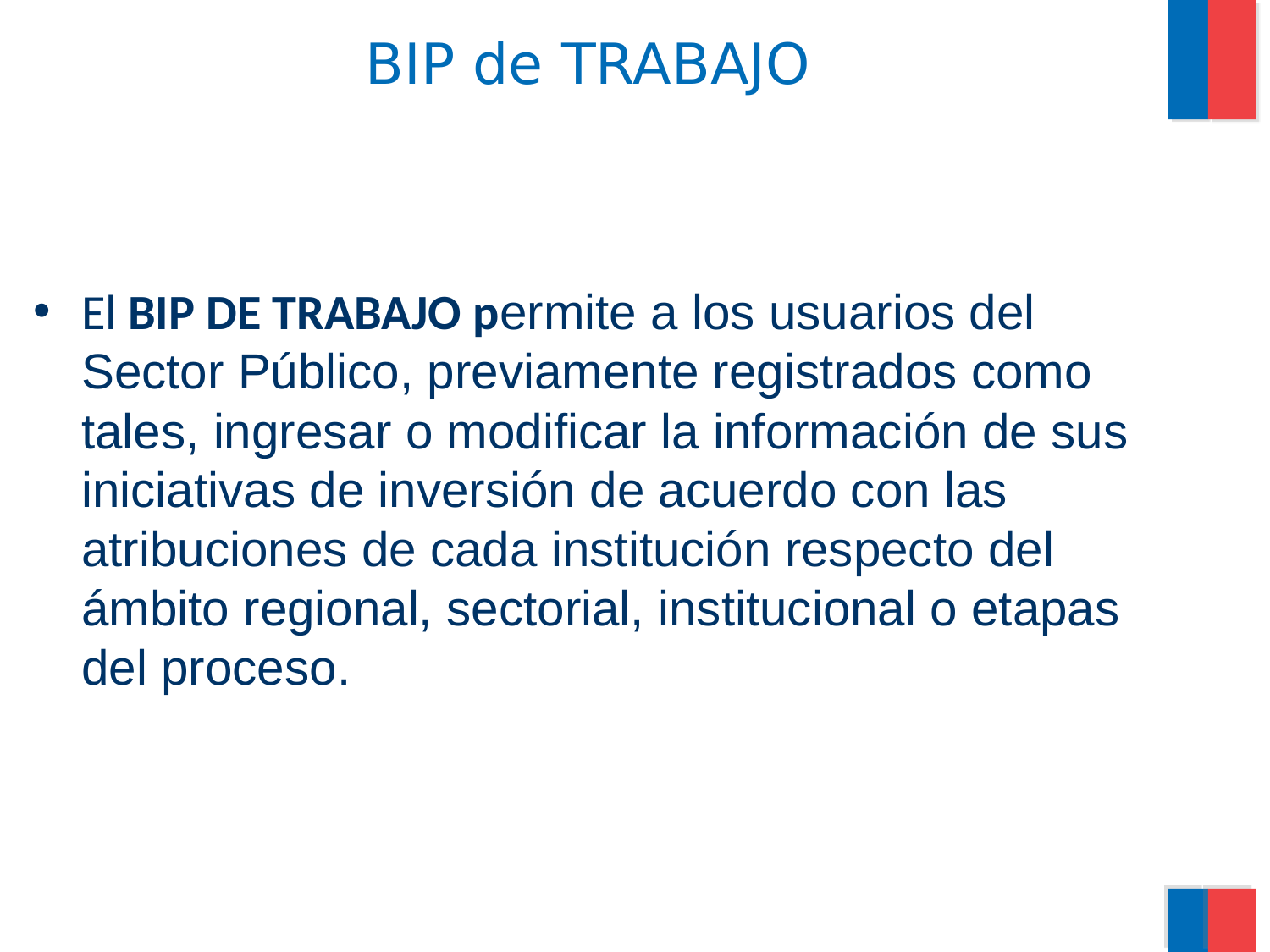

# BIP de TRABAJO

El BIP DE TRABAJO permite a los usuarios del Sector Público, previamente registrados como tales, ingresar o modificar la información de sus iniciativas de inversión de acuerdo con las atribuciones de cada institución respecto del ámbito regional, sectorial, institucional o etapas del proceso.